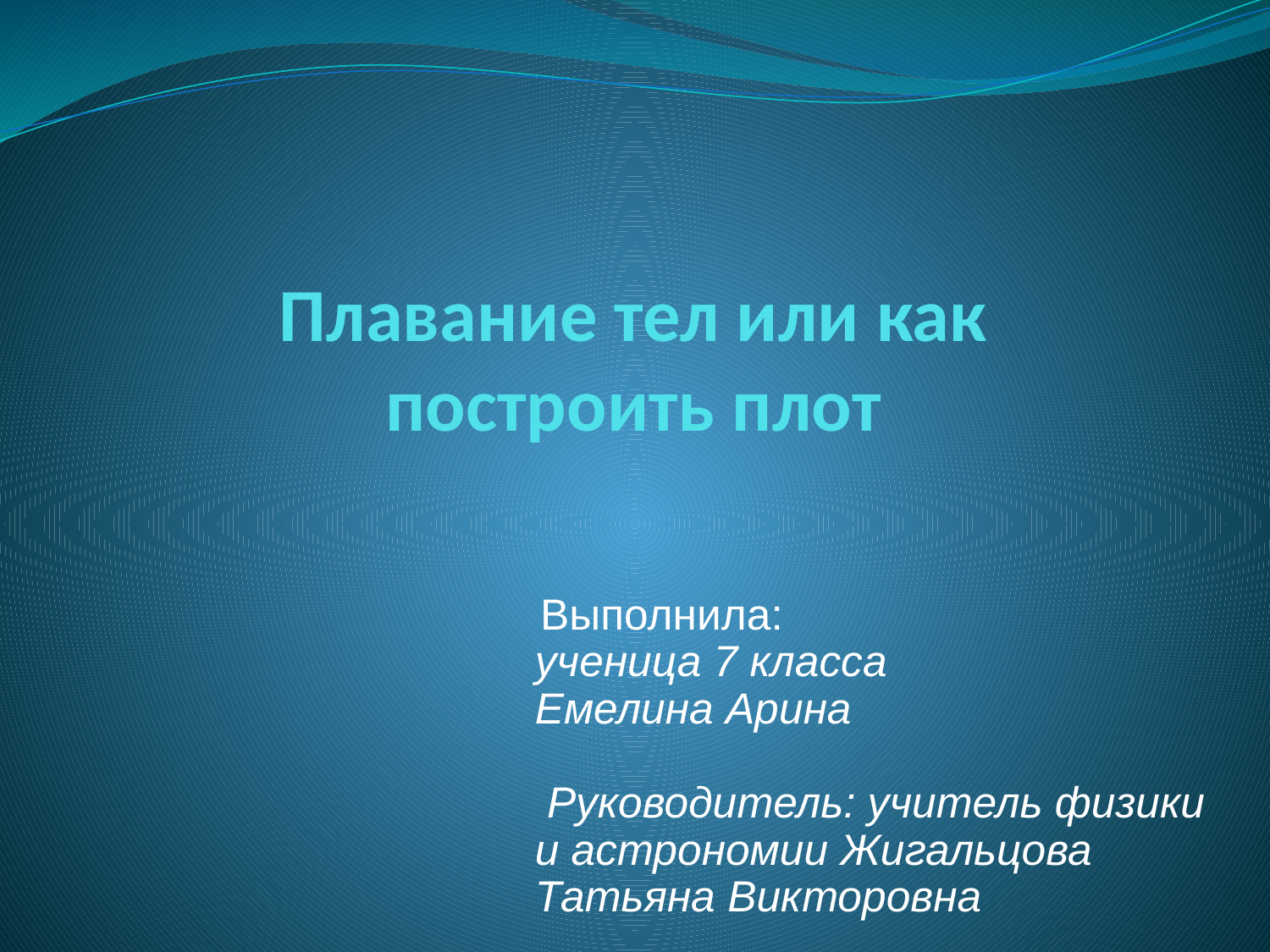

# Плавание тел или как построить плот
 Выполнила:
ученица 7 класса
Емелина Арина

 Руководитель: учитель физики и астрономии Жигальцова Татьяна Викторовна